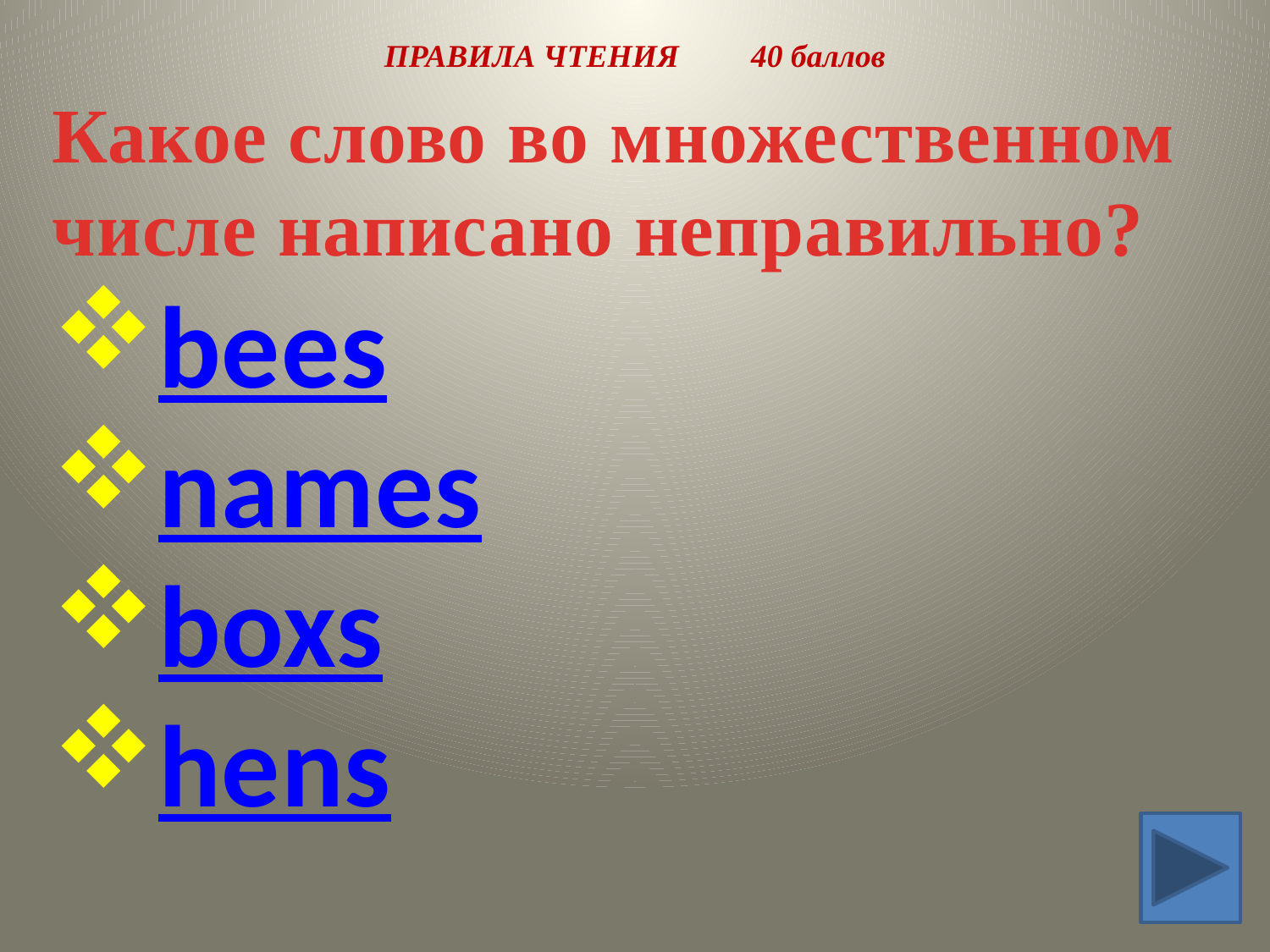

# ПРАВИЛА ЧТЕНИЯ         40 баллов
Какое слово во множественном числе написано неправильно?
bees
names
boxs
hens